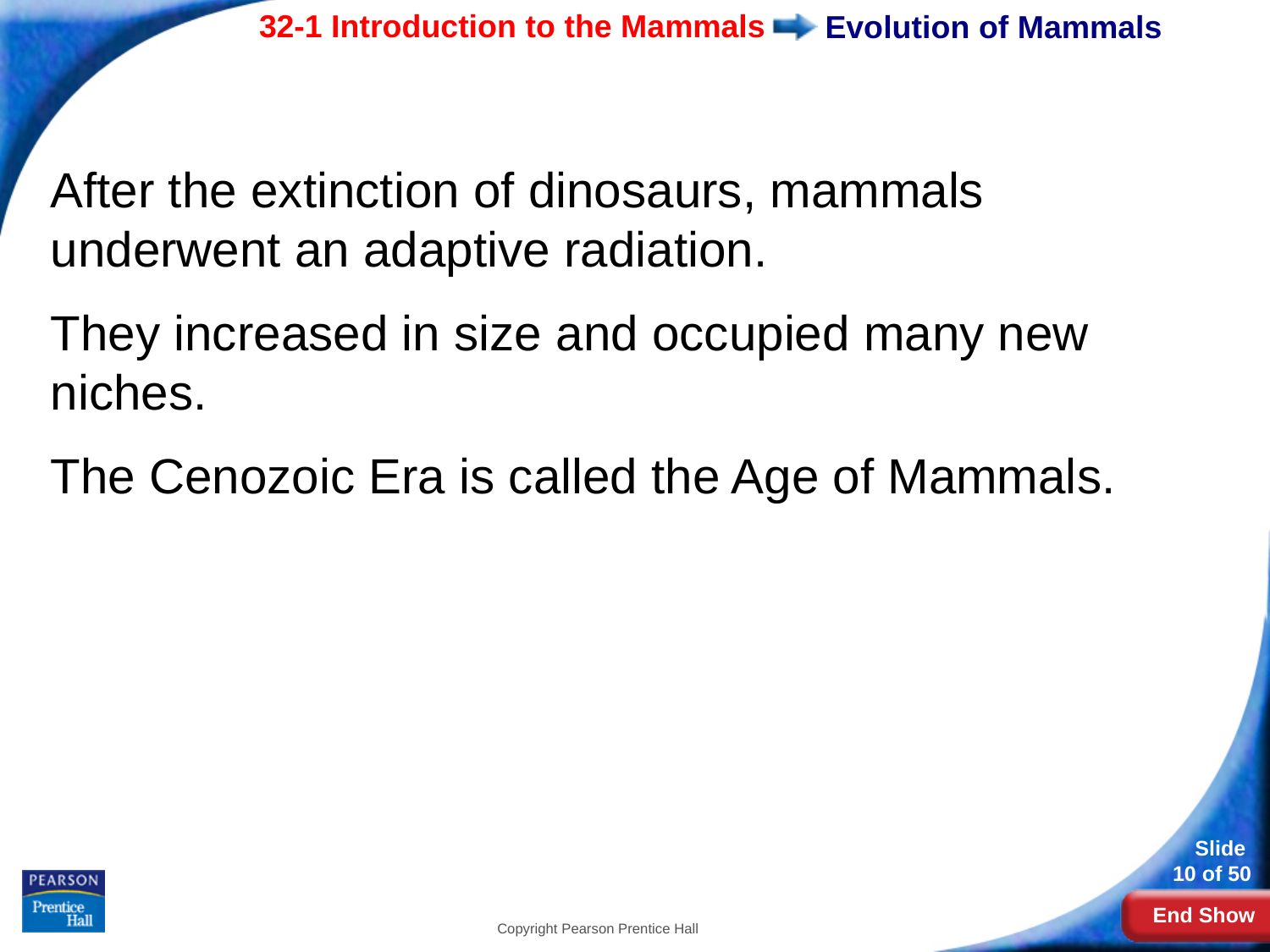

# Evolution of Mammals
After the extinction of dinosaurs, mammals underwent an adaptive radiation.
They increased in size and occupied many new niches.
The Cenozoic Era is called the Age of Mammals.
Copyright Pearson Prentice Hall